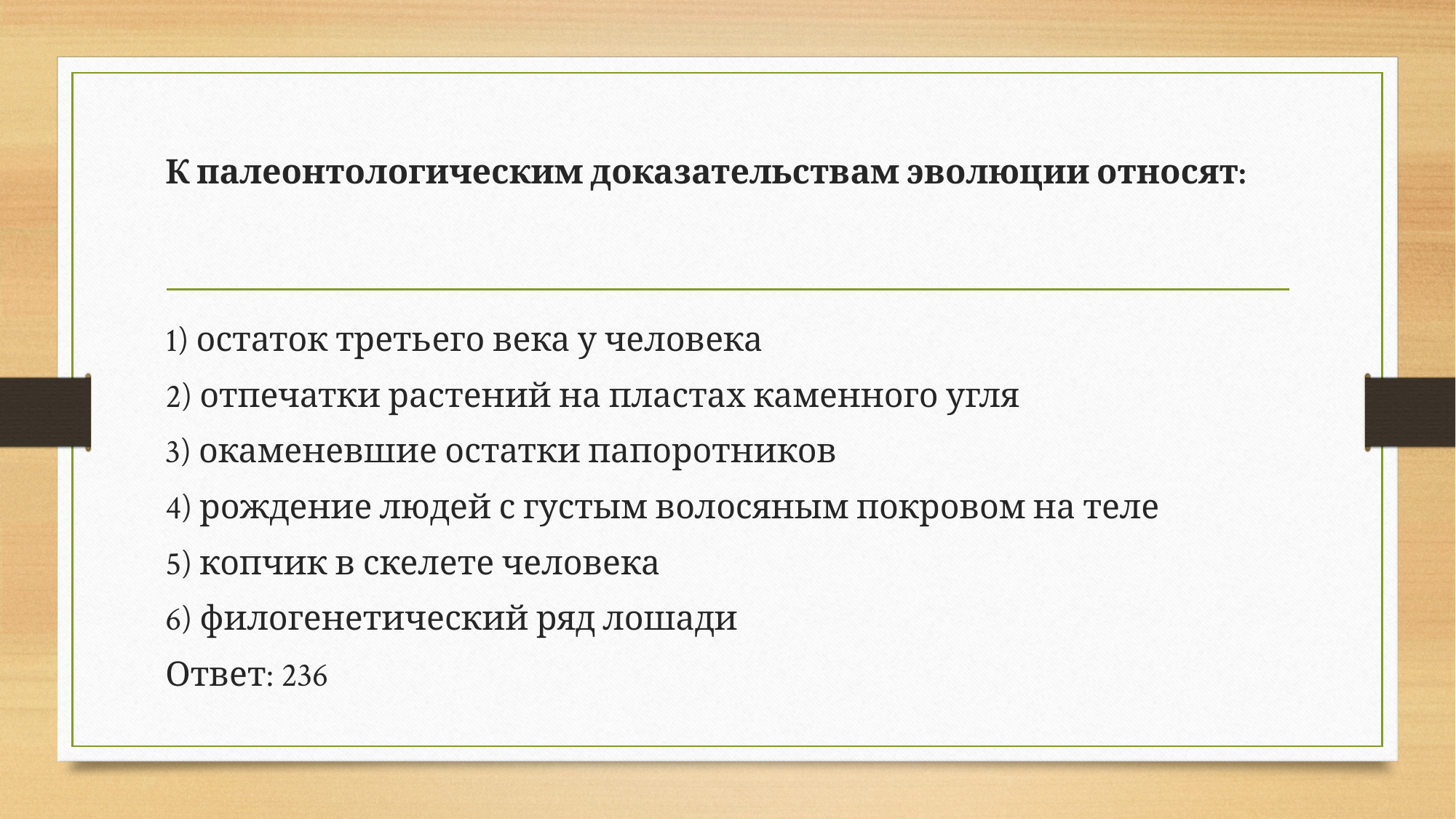

#
К палеонтологическим доказательствам эволюции относят:

1) остаток третьего века у человека
2) отпечатки растений на пластах каменного угля
3) окаменевшие остатки папоротников
4) рождение людей с густым волосяным покровом на теле
5) копчик в скелете человека
6) филогенетический ряд лошади
Ответ: 236